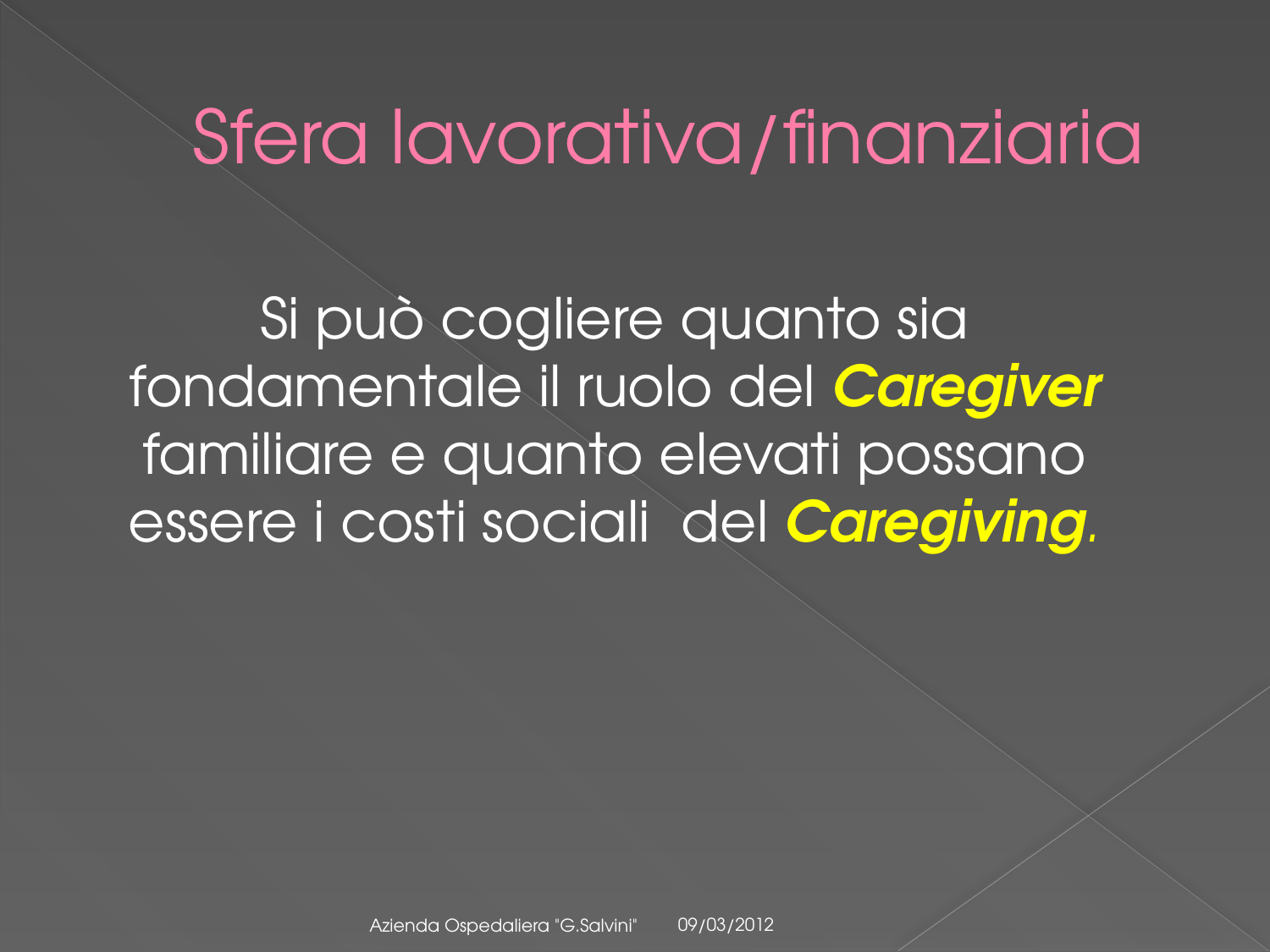

# Sfera lavorativa/finanziaria
Si può cogliere quanto sia fondamentale il ruolo del Caregiver familiare e quanto elevati possano essere i costi sociali  del Caregiving.

09/03/2012
Azienda Ospedaliera "G.Salvini"